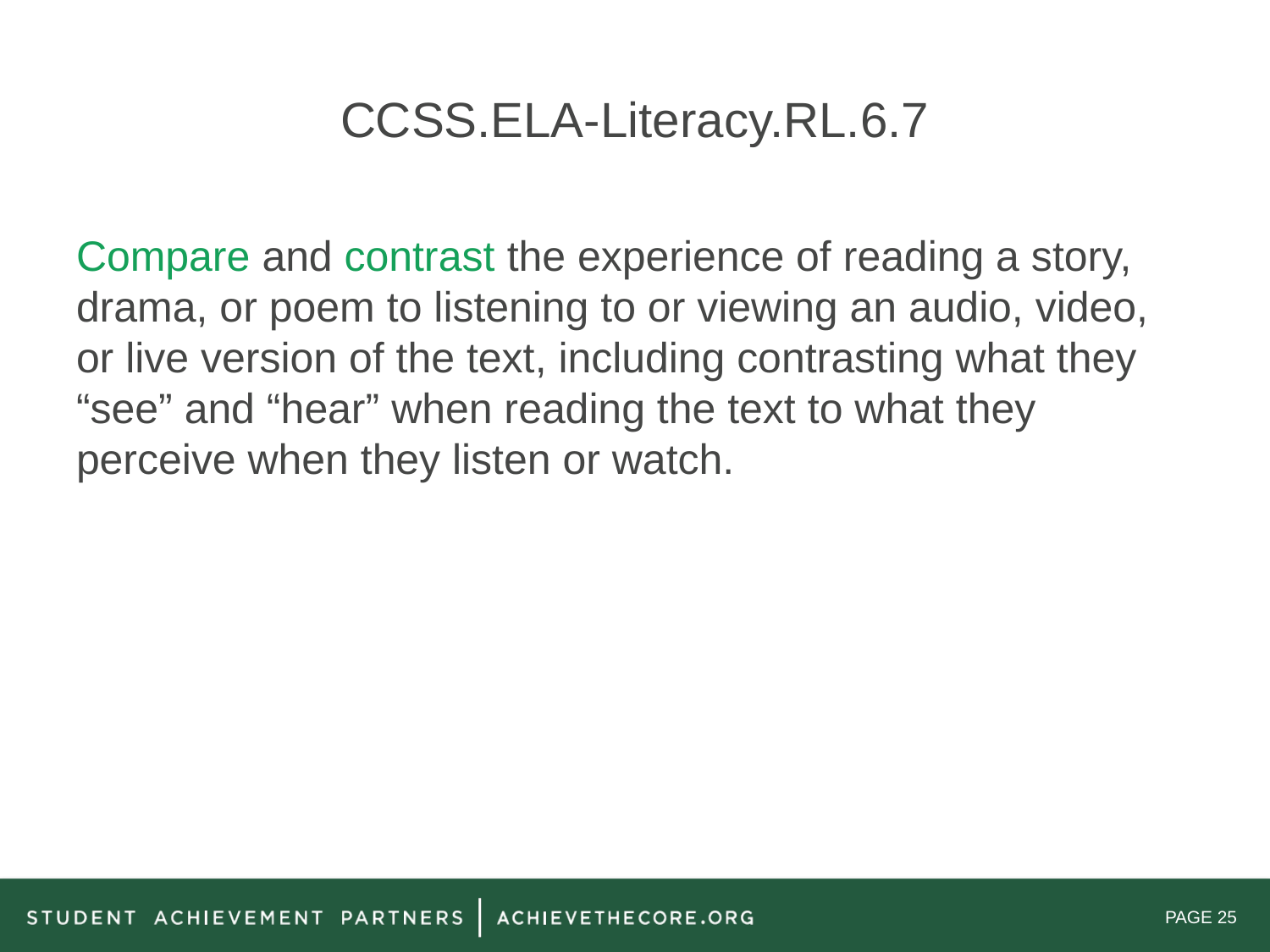

# CCSS.ELA-Literacy.RL.6.7
Compare and contrast the experience of reading a story, drama, or poem to listening to or viewing an audio, video, or live version of the text, including contrasting what they “see” and “hear” when reading the text to what they perceive when they listen or watch.